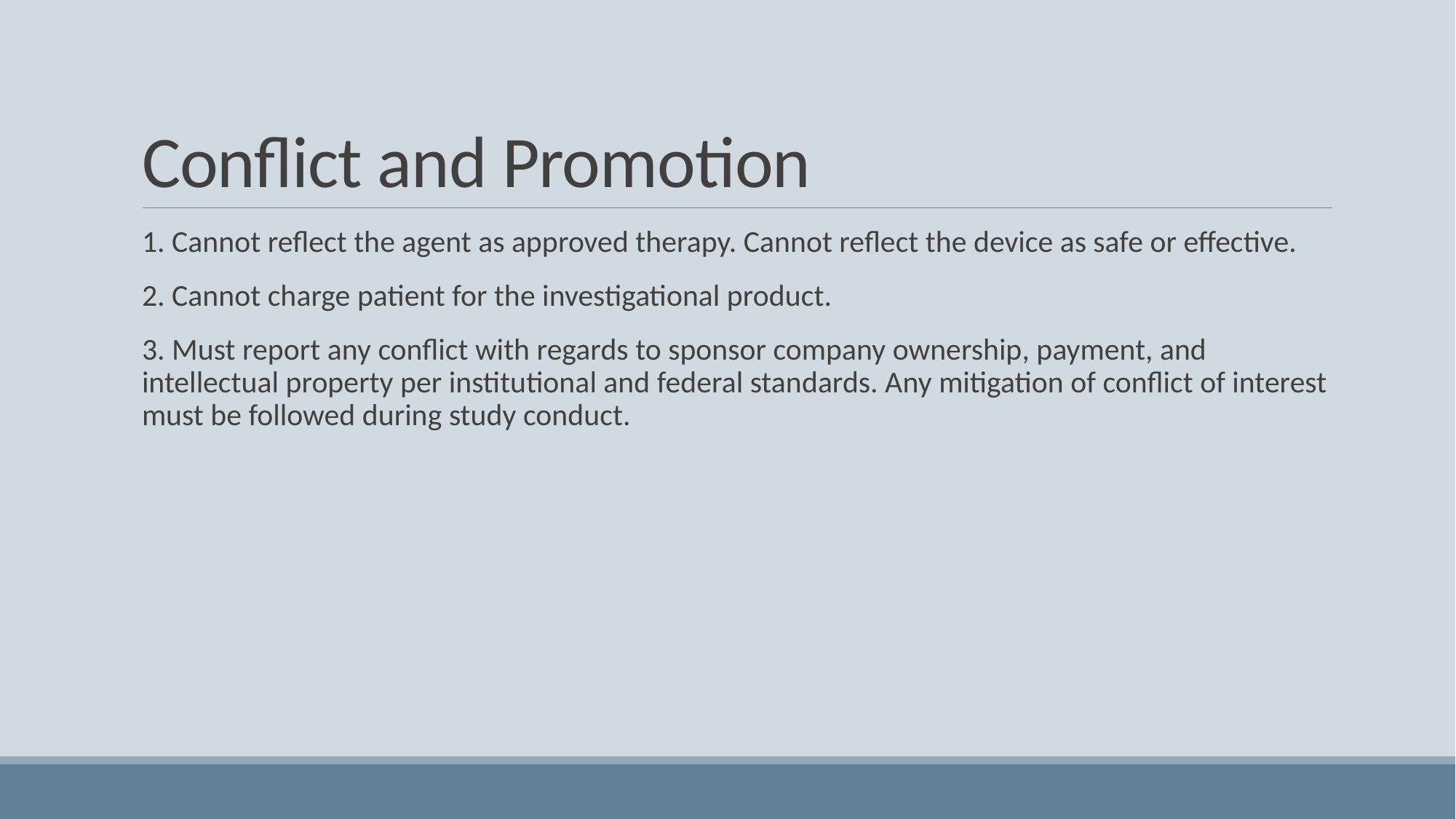

# Conflict and Promotion
1. Cannot reflect the agent as approved therapy. Cannot reflect the device as safe or effective.
2. Cannot charge patient for the investigational product.
3. Must report any conflict with regards to sponsor company ownership, payment, and intellectual property per institutional and federal standards. Any mitigation of conflict of interest must be followed during study conduct.